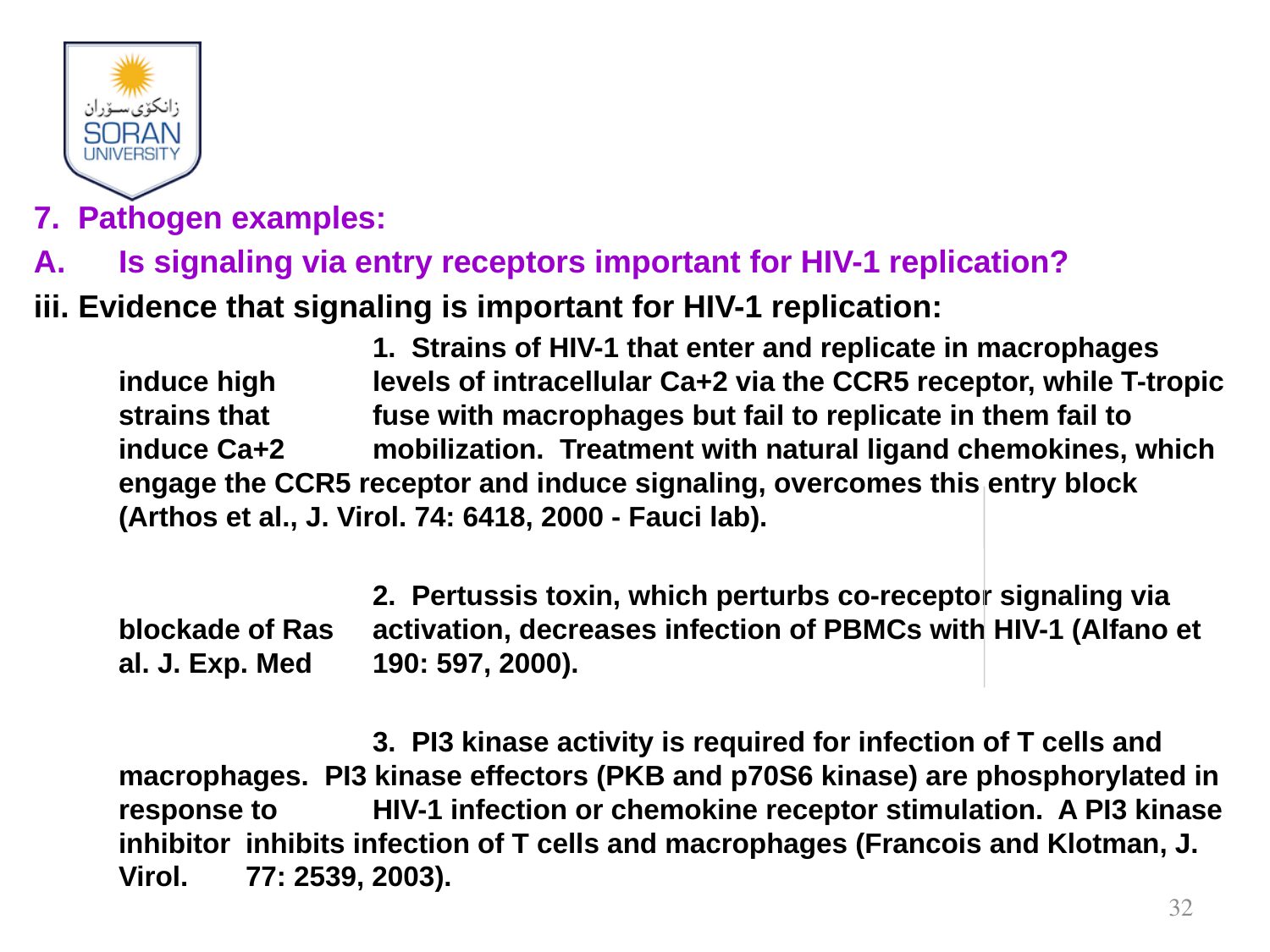

7.  Pathogen examples:
Is signaling via entry receptors important for HIV-1 replication?
iii. Evidence that signaling is important for HIV-1 replication:
			1.  Strains of HIV-1 that enter and replicate in macrophages induce high 	levels of intracellular Ca+2 via the CCR5 receptor, while T-tropic strains that  	fuse with macrophages but fail to replicate in them fail to induce Ca+2 	mobilization.  Treatment with natural ligand chemokines, which engage the CCR5 receptor and induce signaling, overcomes this entry block (Arthos et al., J. Virol. 74: 6418, 2000 - Fauci lab).

			2.  Pertussis toxin, which perturbs co-receptor signaling via blockade of Ras 	activation, decreases infection of PBMCs with HIV-1 (Alfano et al. J. Exp. Med 	190: 597, 2000).

			3.  PI3 kinase activity is required for infection of T cells and macrophages.  PI3 kinase effectors (PKB and p70S6 kinase) are phosphorylated in response to 	HIV-1 infection or chemokine receptor stimulation.  A PI3 kinase inhibitor 	inhibits infection of T cells and macrophages (Francois and Klotman, J. Virol. 	77: 2539, 2003).

32